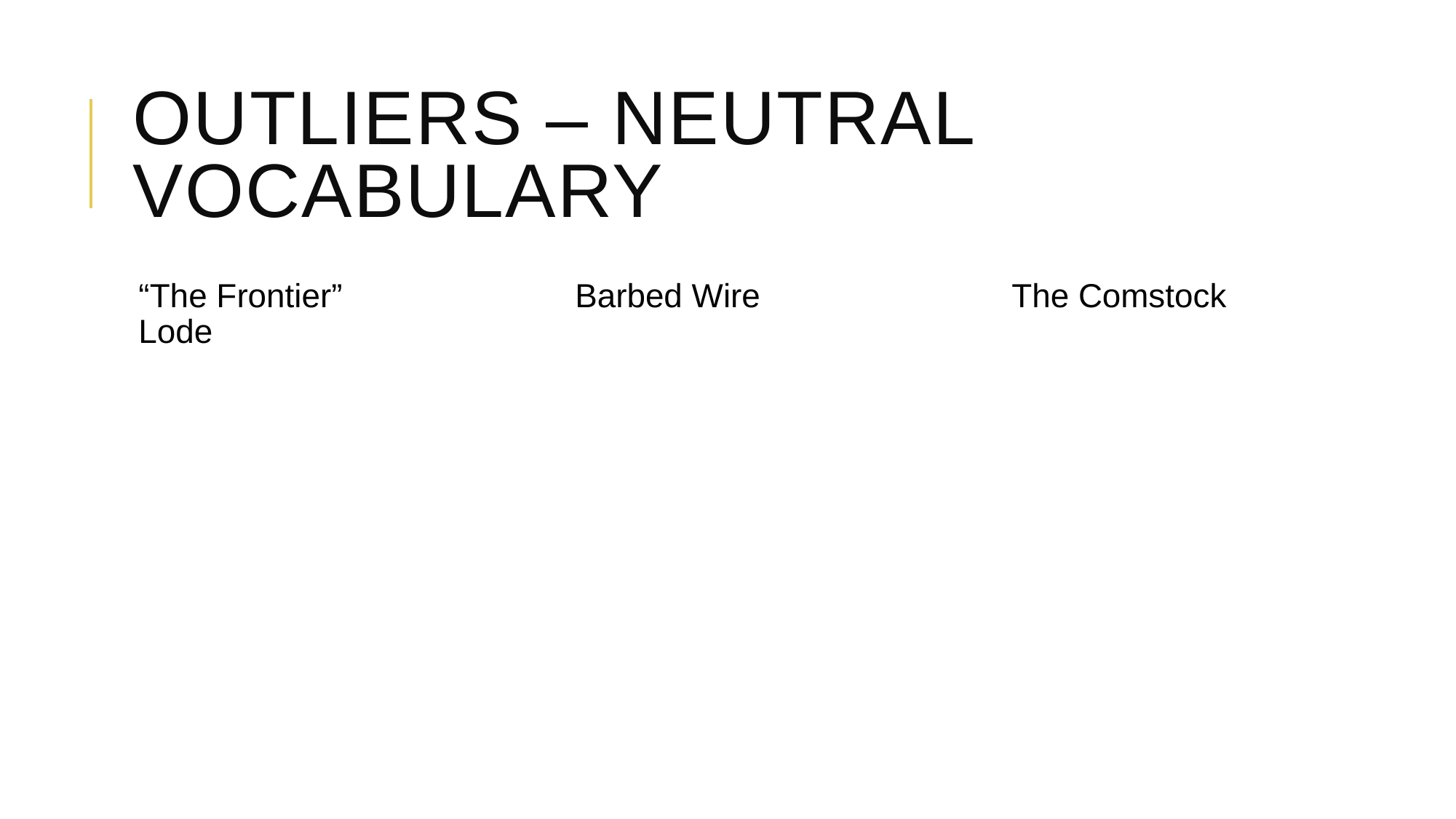

# Outliers – Neutral vocabulary
“The Frontier” 			Barbed Wire			The Comstock Lode